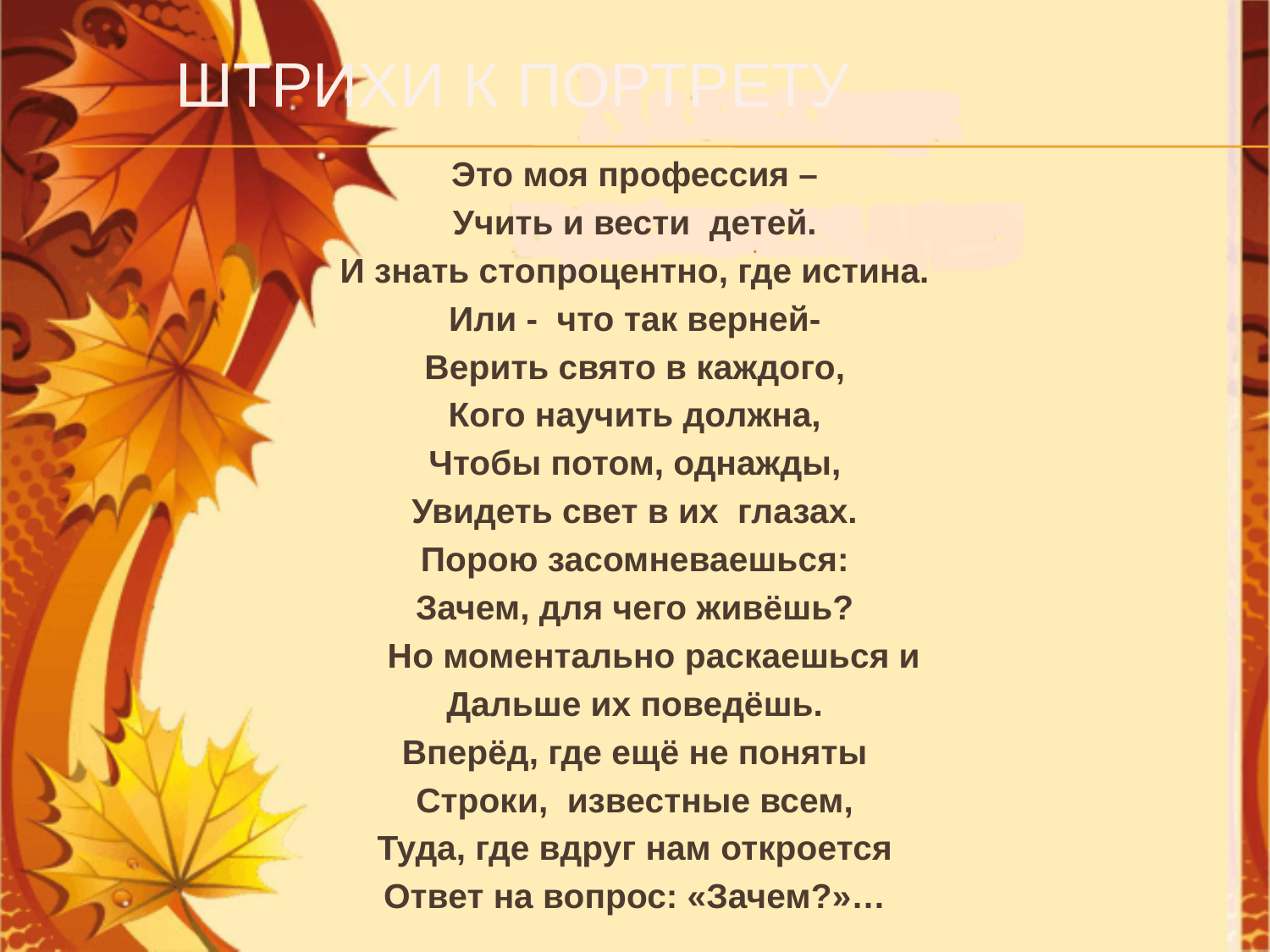

# Штрихи к портрету
Это моя профессия –
Учить и вести  детей.
И знать стопроцентно, где истина.
Или -  что так верней-
Верить свято в каждого,
Кого научить должна,
Чтобы потом, однажды,
Увидеть свет в их  глазах.
Порою засомневаешься:
Зачем, для чего живёшь?
    Но моментально раскаешься и
Дальше их поведёшь.
Вперёд, где ещё не поняты
Строки,  известные всем,
Туда, где вдруг нам откроется
Ответ на вопрос: «Зачем?»…